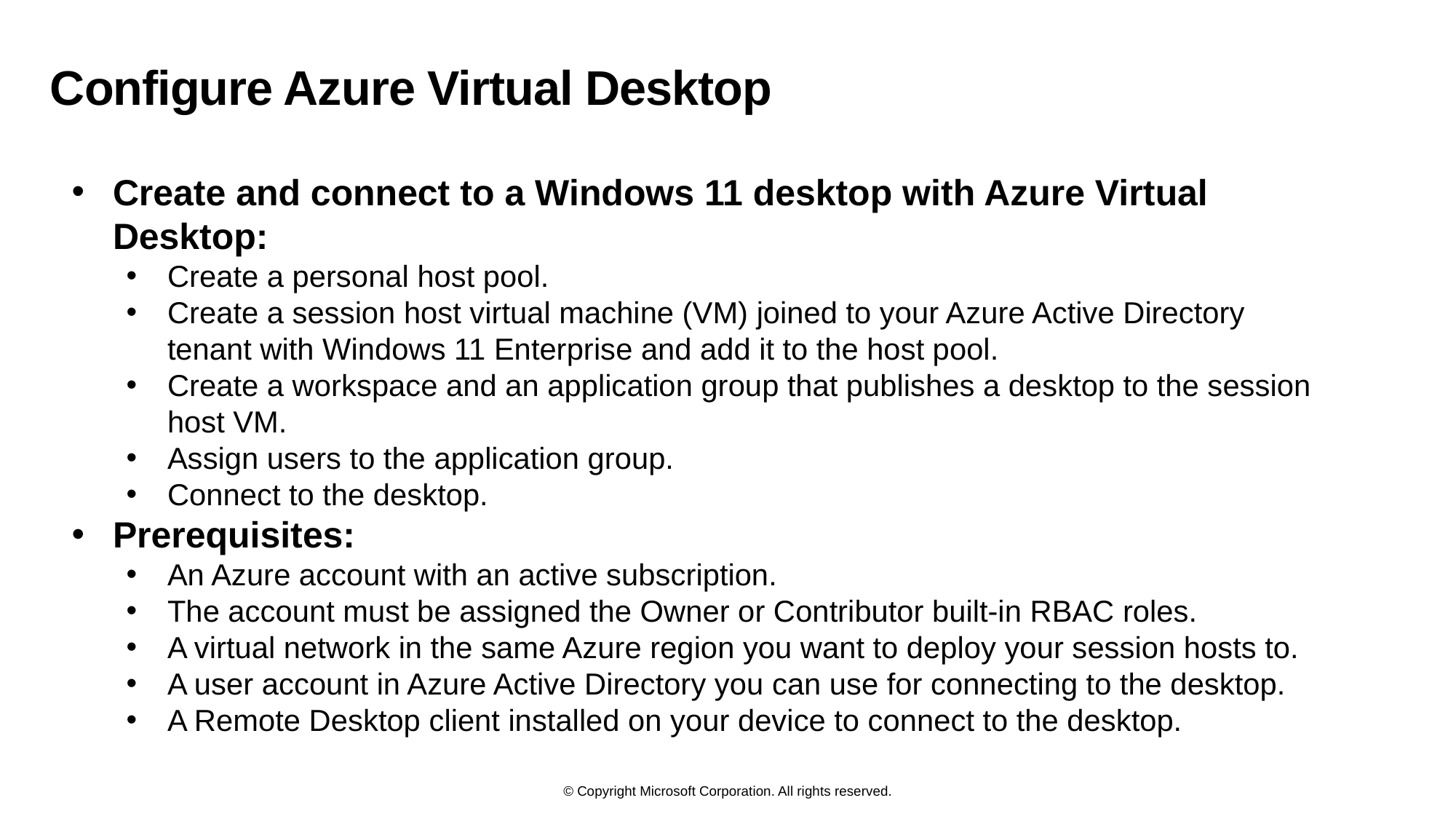

# Configure Azure Virtual Desktop
Create and connect to a Windows 11 desktop with Azure Virtual Desktop:
Create a personal host pool.
Create a session host virtual machine (VM) joined to your Azure Active Directory tenant with Windows 11 Enterprise and add it to the host pool.
Create a workspace and an application group that publishes a desktop to the session host VM.
Assign users to the application group.
Connect to the desktop.
Prerequisites:
An Azure account with an active subscription.
The account must be assigned the Owner or Contributor built-in RBAC roles.
A virtual network in the same Azure region you want to deploy your session hosts to.
A user account in Azure Active Directory you can use for connecting to the desktop.
A Remote Desktop client installed on your device to connect to the desktop.